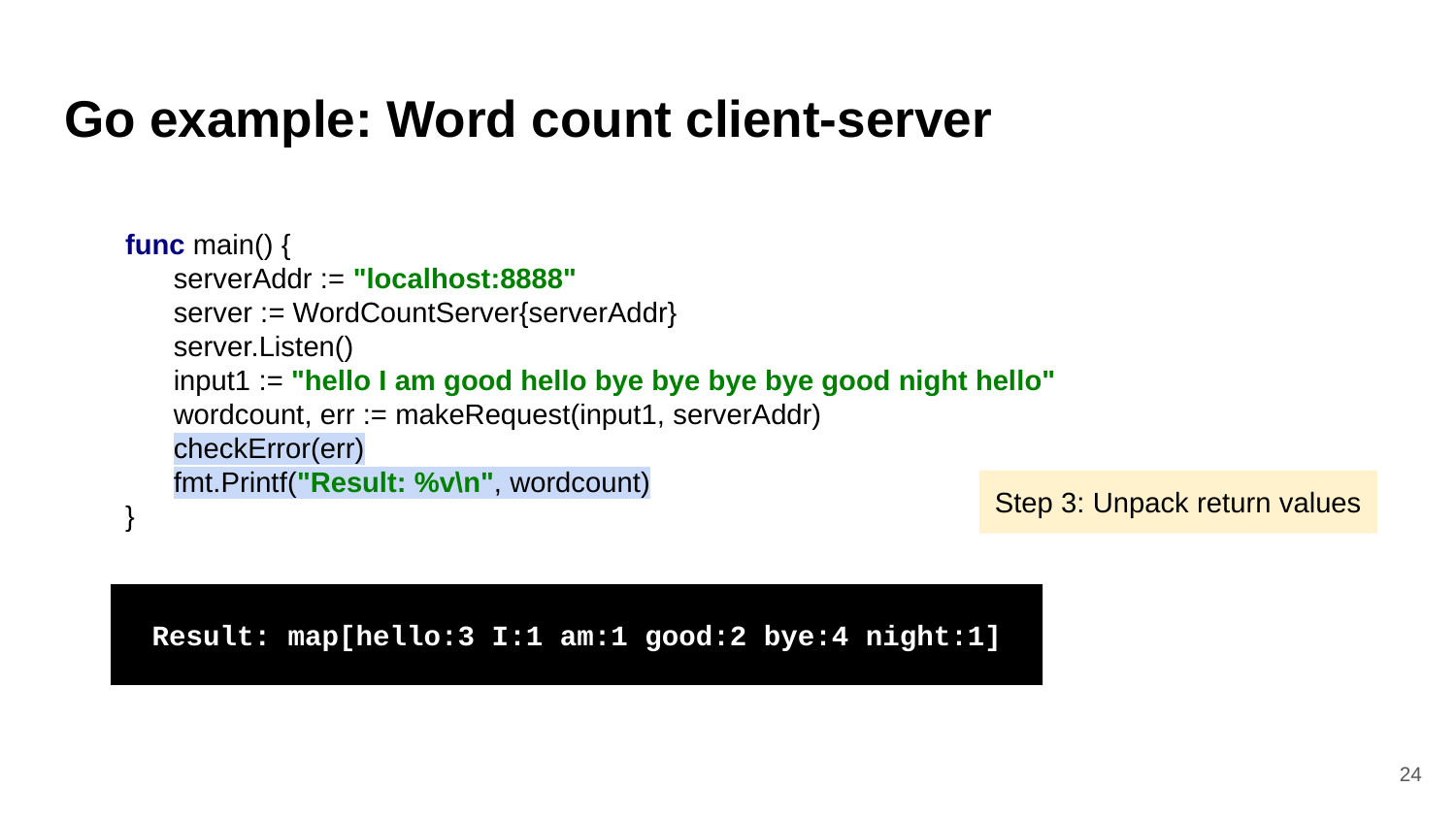

# Go example: Word count client-server
func main() {
      serverAddr := "localhost:8888"
      server := WordCountServer{serverAddr}
      server.Listen()
      input1 := "hello I am good hello bye bye bye bye good night hello"
      wordcount, err := makeRequest(input1, serverAddr)
      checkError(err)
      fmt.Printf("Result: %v\n", wordcount)
}
Step 3: Unpack return values
Result: map[hello:3 I:1 am:1 good:2 bye:4 night:1]
24